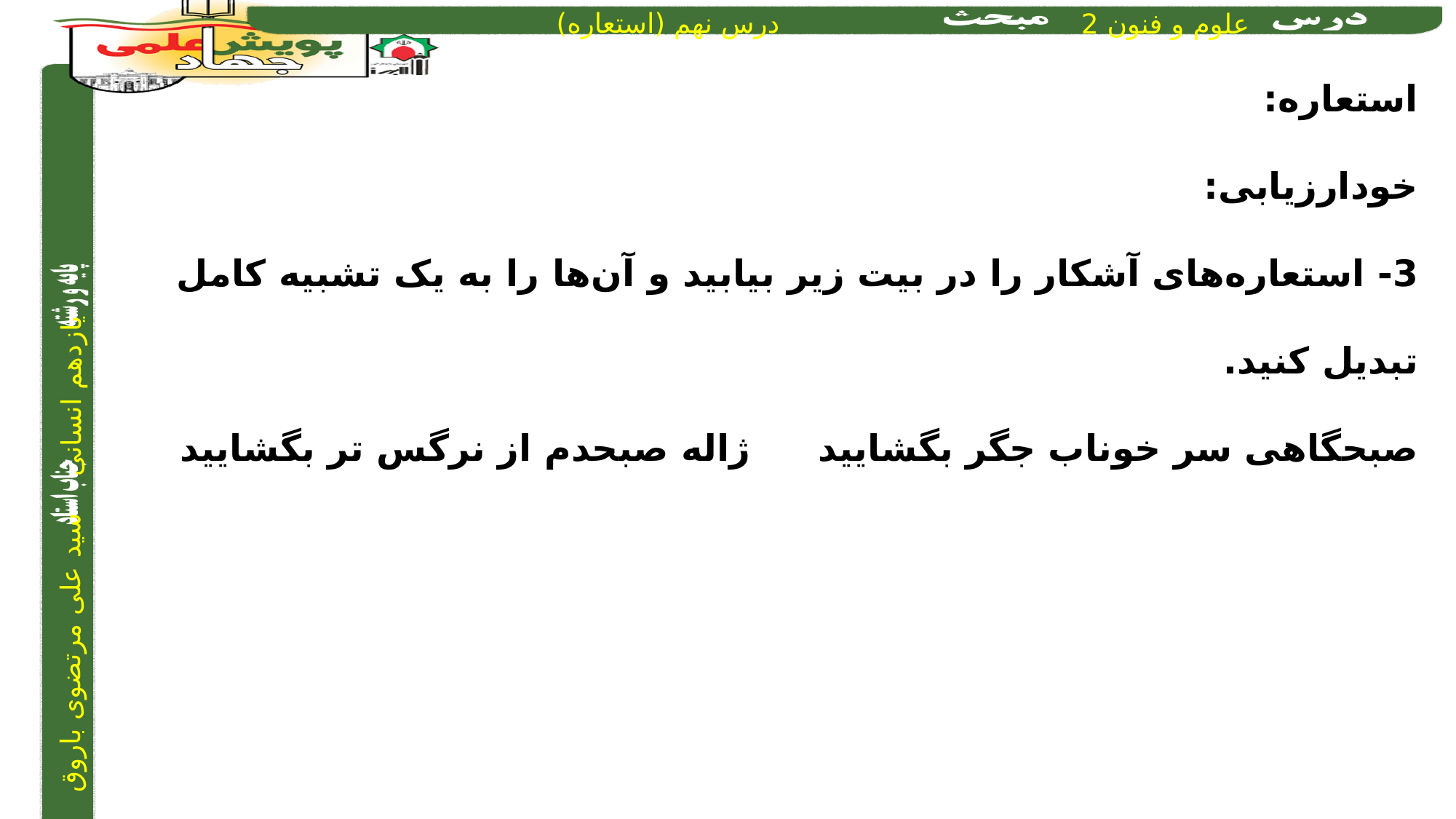

استعاره:
خودارزیابی:
3- استعاره‌های آشکار را در بیت زیر بیابید و آن‌ها را به یک تشبیه کامل تبدیل کنید.
صبحگاهی سر خوناب جگر بگشایید		 ژاله صبحدم از نرگس تر بگشایید